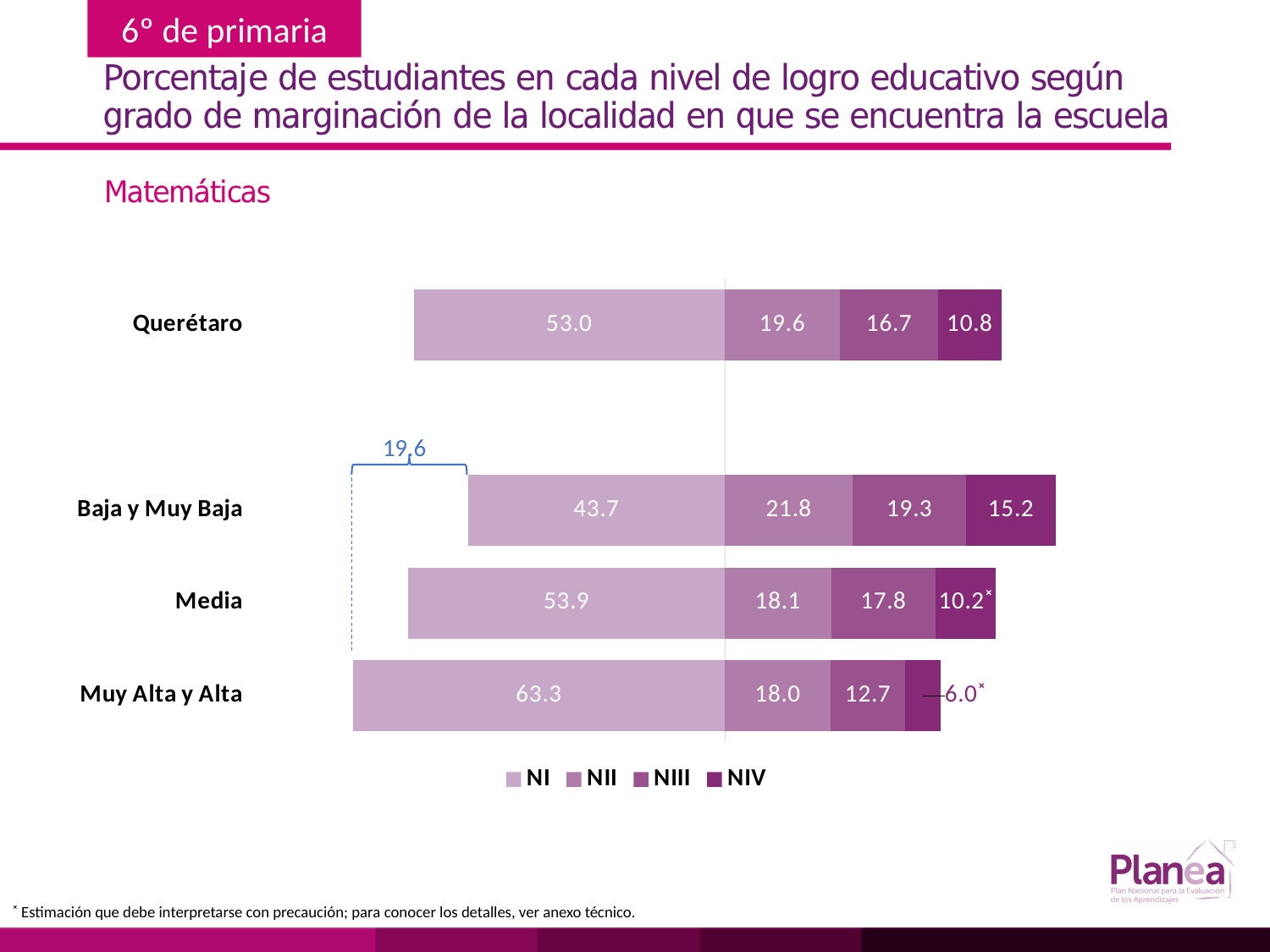

# Porcentaje de estudiantes en cada nivel de logro educativo según grado de marginación de la localidad en que se encuentra la escuela

Matemáticas

### Chart

| Category |  |  |  |  |
|---|---|---|---|---|
| Muy Alta y Alta | -63.3 | 18.0 | 12.7 | 6.0 |
| Media | -53.9 | 18.1 | 17.8 | 10.2 |
| Baja y Muy Baja | -43.7 | 21.8 | 19.3 | 15.2 |
|  | None | None | None | None |
| Querétaro | -53.0 | 19.6 | 16.7 | 10.8 |
19.6
˟ Estimación que debe interpretarse con precaución; para conocer los detalles, ver anexo técnico.